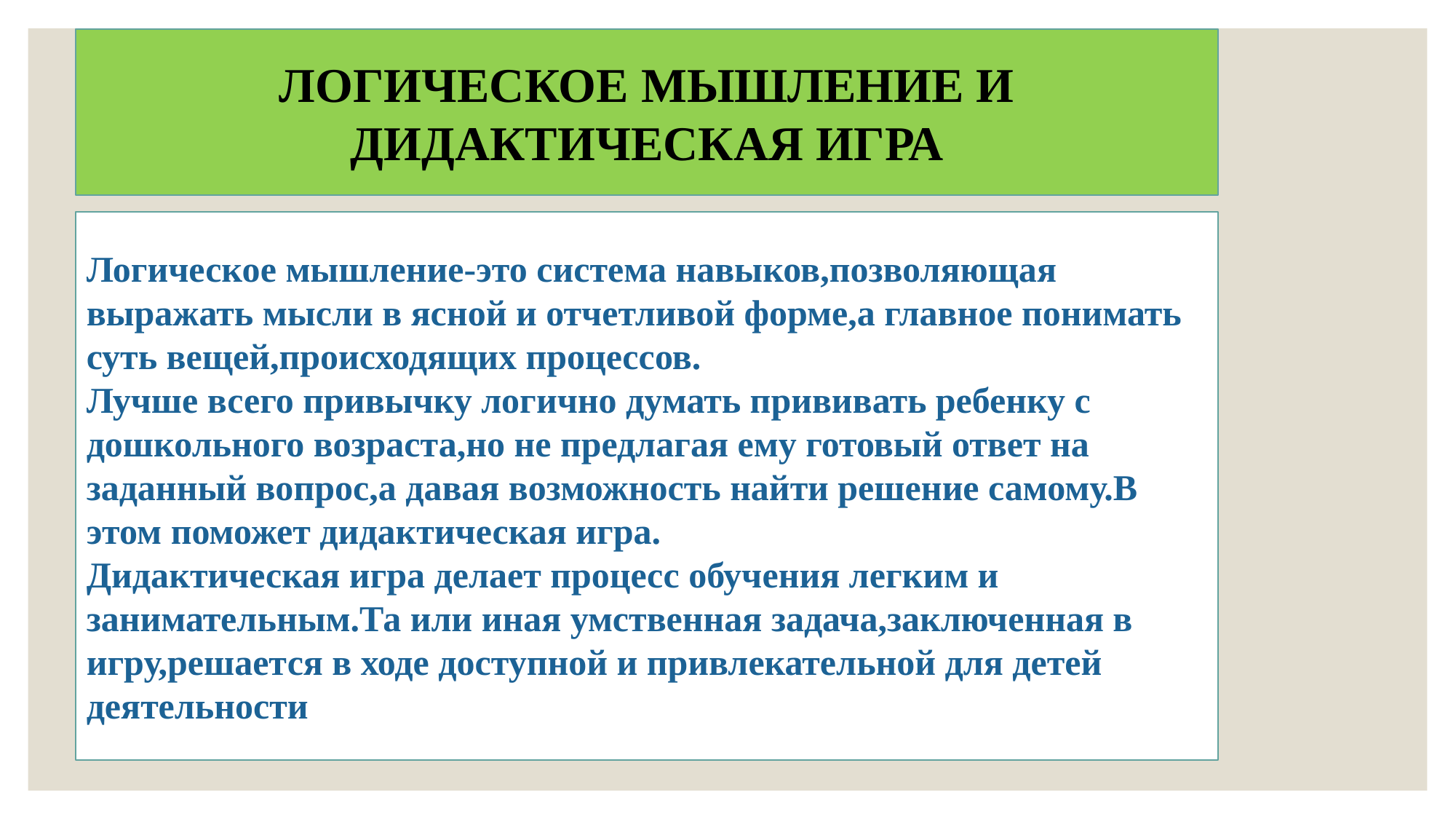

ЛОГИЧЕСКОЕ МЫШЛЕНИЕ И ДИДАКТИЧЕСКАЯ ИГРА
Логическое мышление-это система навыков,позволяющая выражать мысли в ясной и отчетливой форме,а главное понимать суть вещей,происходящих процессов.
Лучше всего привычку логично думать прививать ребенку с дошкольного возраста,но не предлагая ему готовый ответ на заданный вопрос,а давая возможность найти решение самому.В этом поможет дидактическая игра.
Дидактическая игра делает процесс обучения легким и занимательным.Та или иная умственная задача,заключенная в игру,решается в ходе доступной и привлекательной для детей деятельности